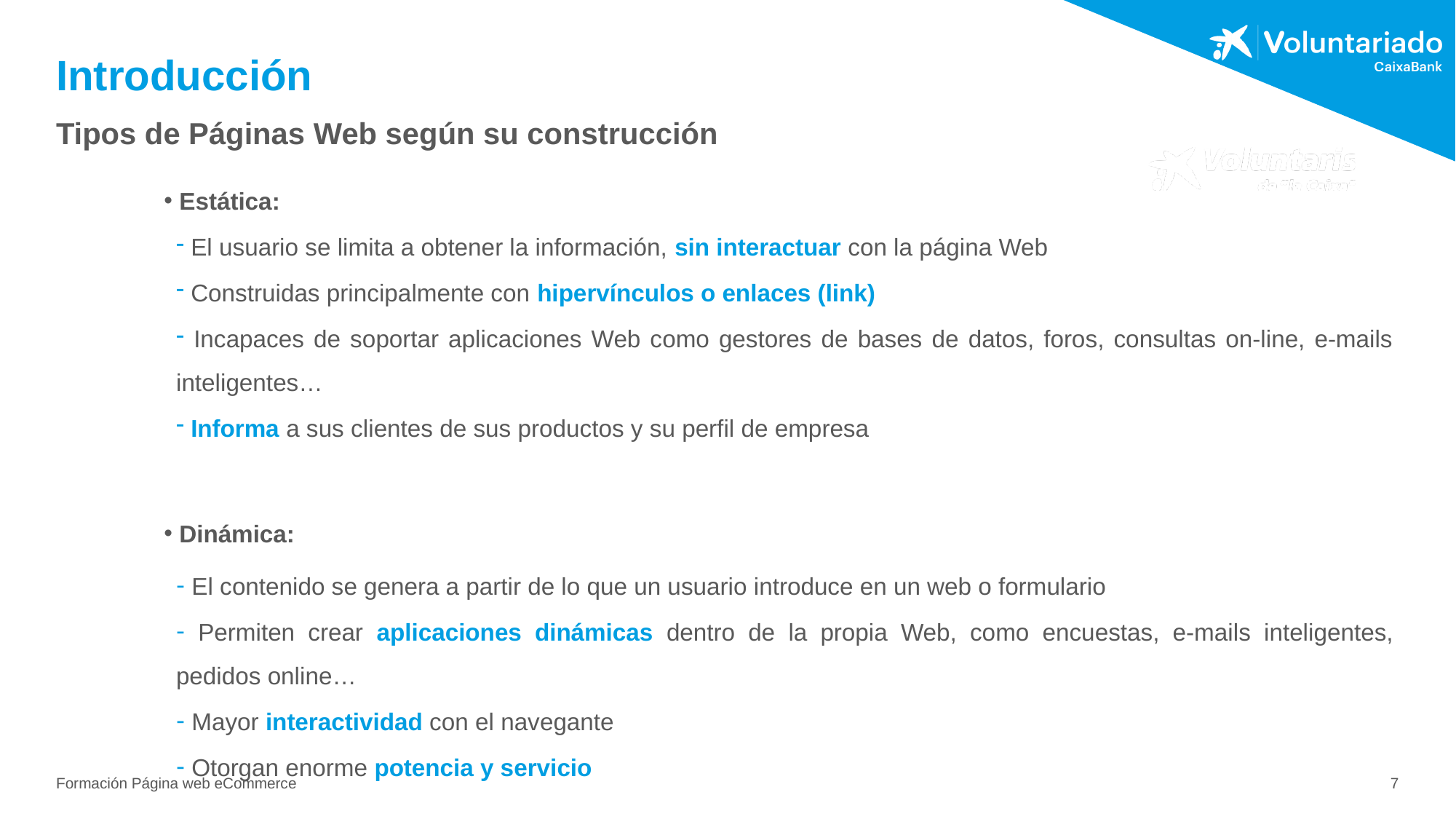

# Introducción
Tipos de Páginas Web según su construcción
 Estática:
 El usuario se limita a obtener la información, sin interactuar con la página Web
 Construidas principalmente con hipervínculos o enlaces (link)
 Incapaces de soportar aplicaciones Web como gestores de bases de datos, foros, consultas on-line, e-mails inteligentes…
 Informa a sus clientes de sus productos y su perfil de empresa

 Dinámica:
 El contenido se genera a partir de lo que un usuario introduce en un web o formulario
 Permiten crear aplicaciones dinámicas dentro de la propia Web, como encuestas, e-mails inteligentes, pedidos online…
 Mayor interactividad con el navegante
 Otorgan enorme potencia y servicio